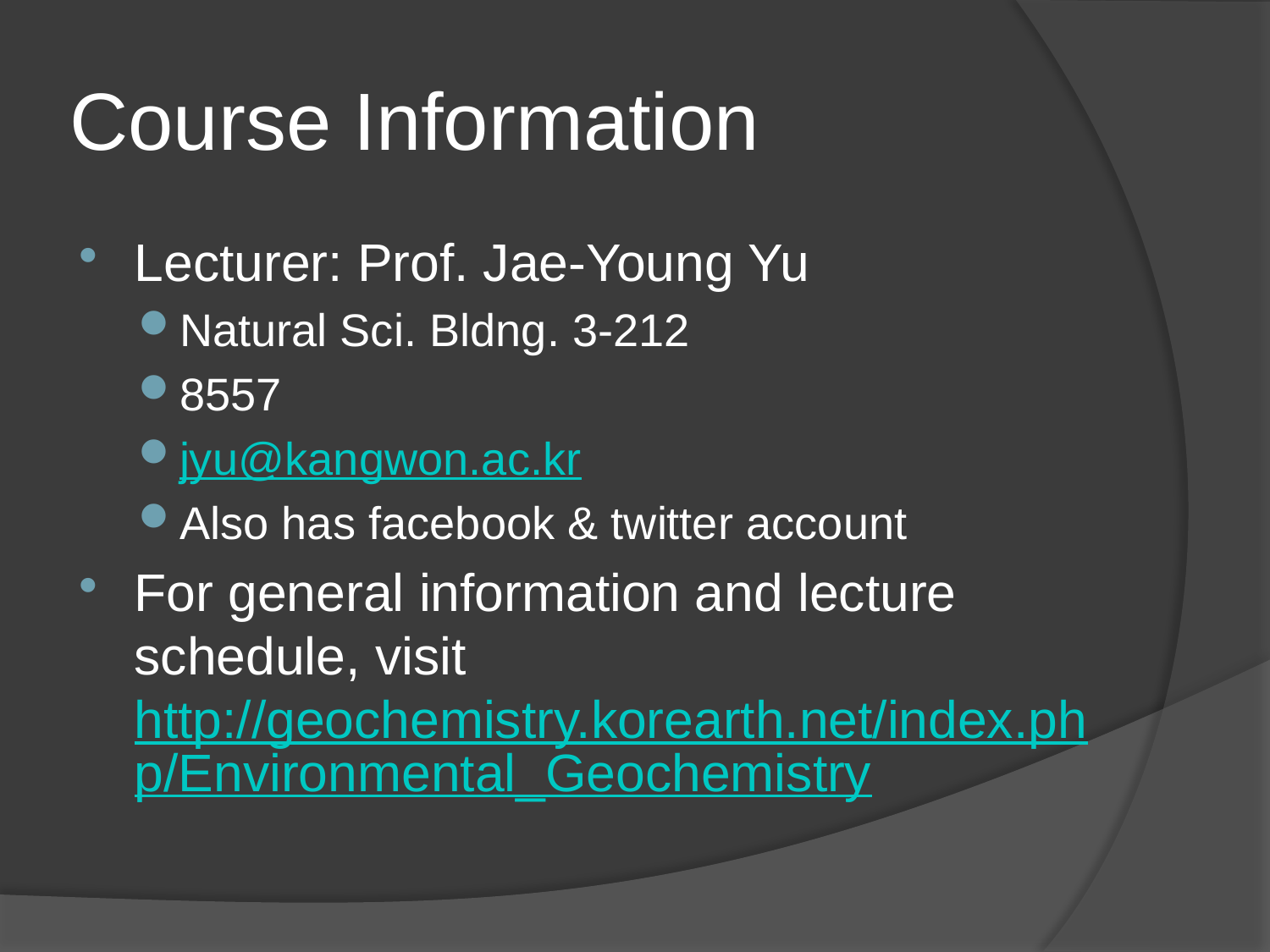

# Course Information
Lecturer: Prof. Jae-Young Yu
Natural Sci. Bldng. 3-212
8557
jyu@kangwon.ac.kr
Also has facebook & twitter account
For general information and lecture schedule, visit http://geochemistry.korearth.net/index.php/Environmental_Geochemistry